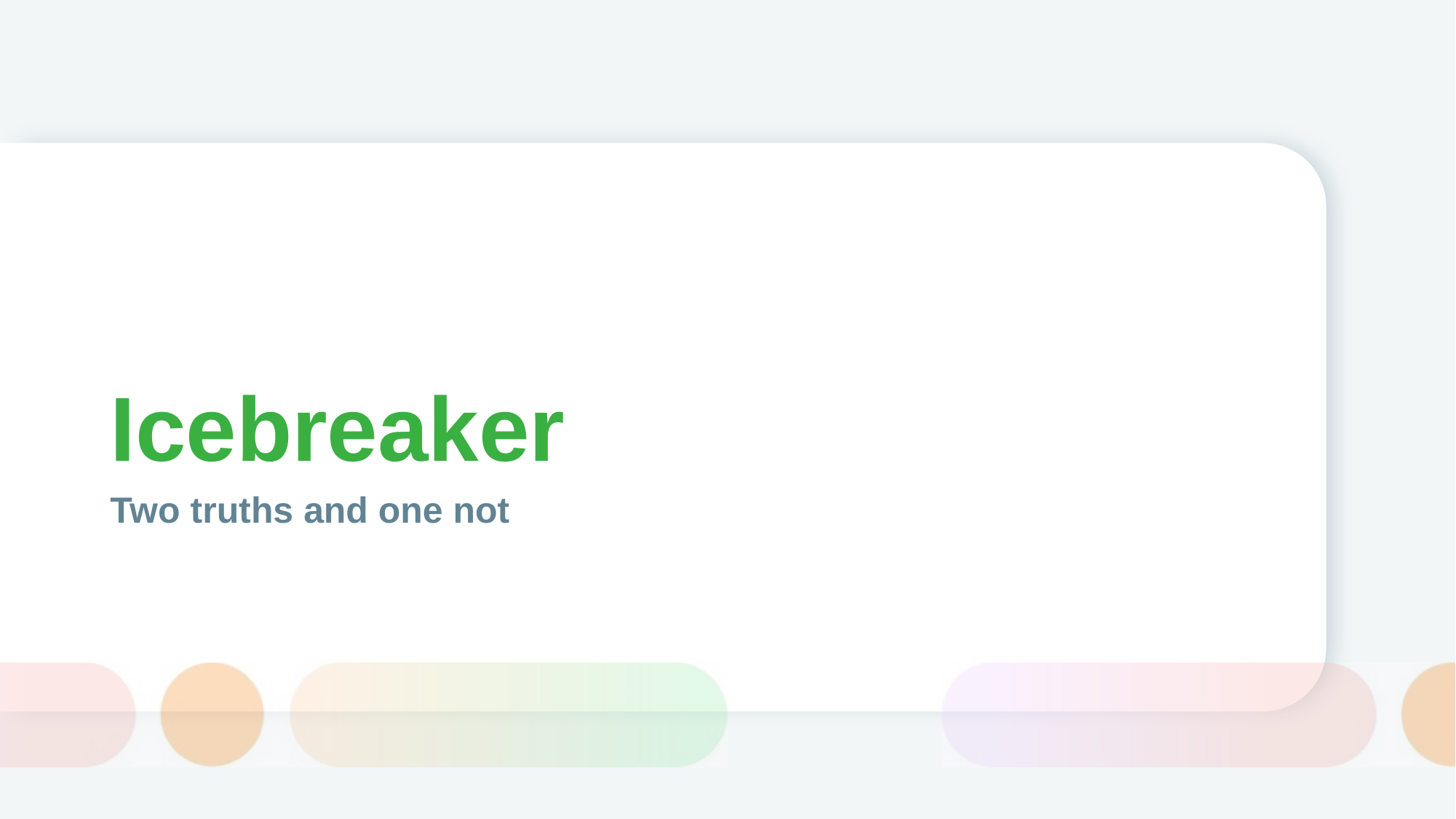

# Icebreaker
Two truths and one not